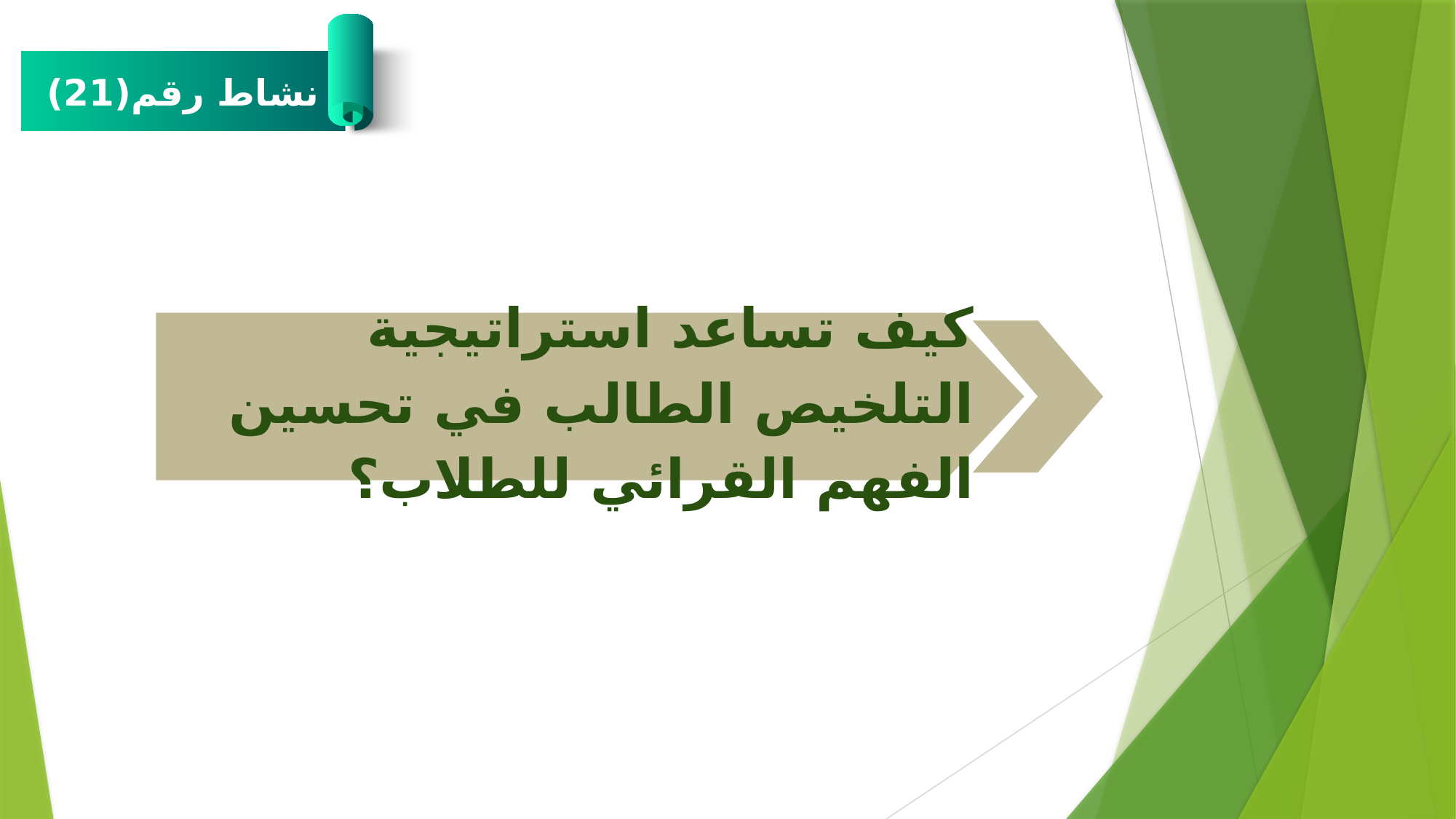

نشاط رقم(21)

كيف تساعد استراتيجية  التلخيص الطالب في تحسين الفهم القرائي للطلاب؟